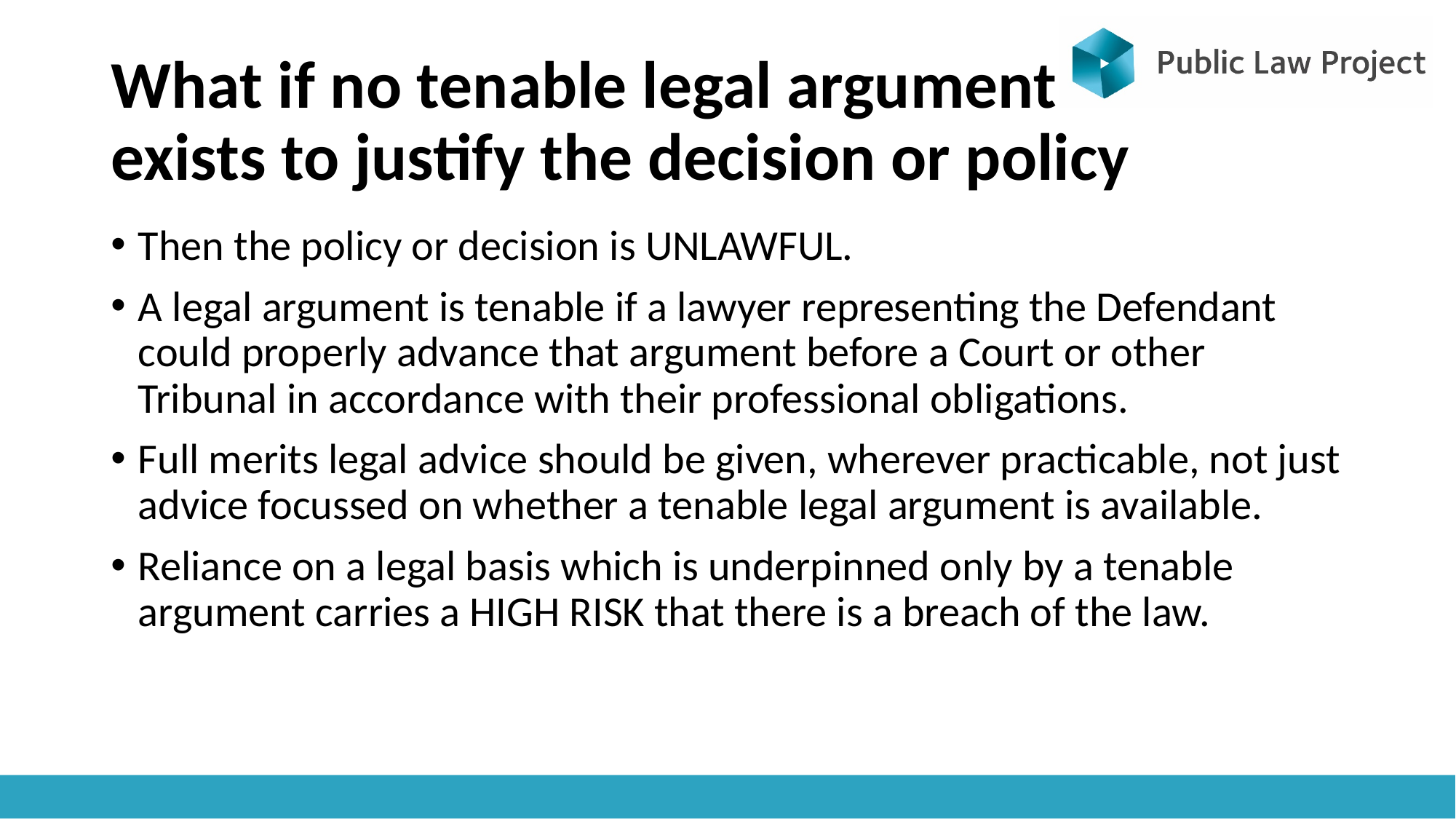

# What if no tenable legal argument exists to justify the decision or policy
Then the policy or decision is UNLAWFUL.
A legal argument is tenable if a lawyer representing the Defendant could properly advance that argument before a Court or other Tribunal in accordance with their professional obligations.
Full merits legal advice should be given, wherever practicable, not just advice focussed on whether a tenable legal argument is available.
Reliance on a legal basis which is underpinned only by a tenable argument carries a HIGH RISK that there is a breach of the law.